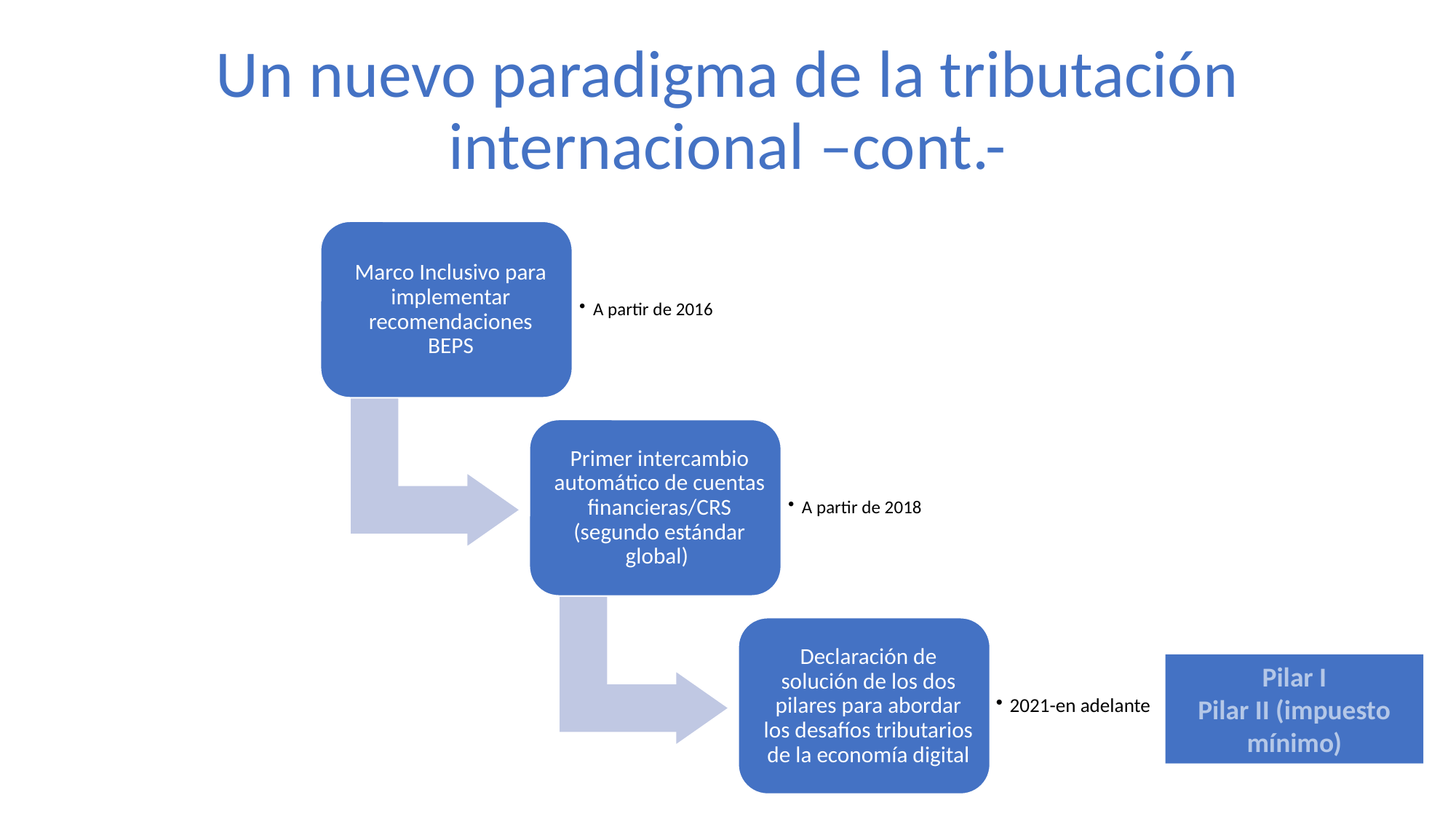

# Un nuevo paradigma de la tributación internacional –cont.-
Marco Inclusivo para implementar recomendaciones BEPS
A partir de 2016
Primer intercambio automático de cuentas financieras/CRS (segundo estándar global)
A partir de 2018
Declaración de solución de los dos pilares para abordar los desafíos tributarios de la economía digital
2021-en adelante
Pilar I
Pilar II (impuesto mínimo)